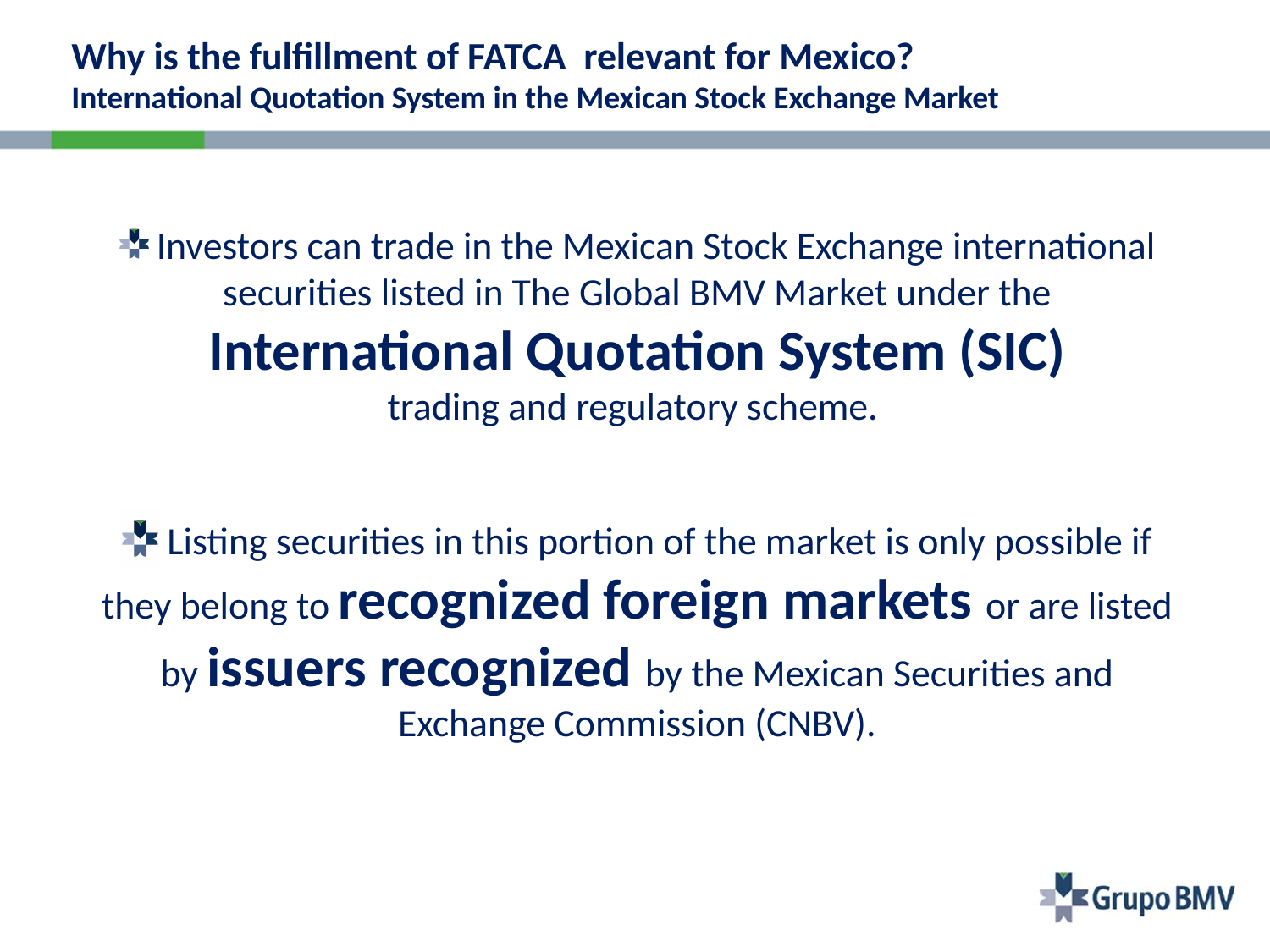

# Why is the fulfillment of FATCA  relevant for Mexico? International Quotation System in the Mexican Stock Exchange Market
 Investors can trade in the Mexican Stock Exchange international securities listed in The Global BMV Market under the International Quotation System (SIC)
trading and regulatory scheme.
 Listing securities in this portion of the market is only possible if they belong to recognized foreign markets or are listed by issuers recognized by the Mexican Securities and Exchange Commission (CNBV).